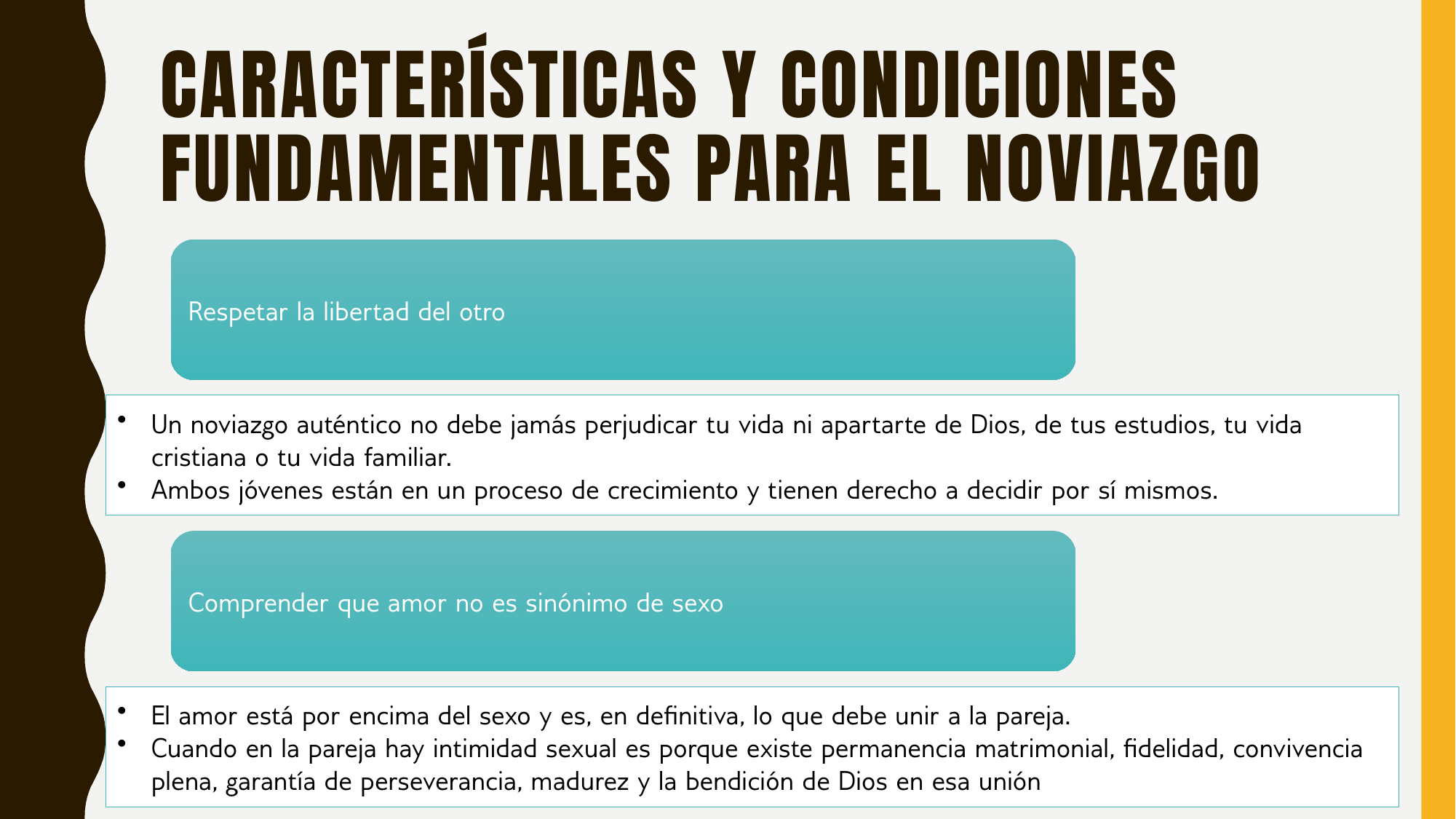

# CARACTERÍSTICAS Y CONDICIONES FUNDAMENTALES PARA EL NOVIAZGO
Respetar la libertad del otro
Comprender que amor no es sinónimo de sexo
Un noviazgo auténtico no debe jamás perjudicar tu vida ni apartarte de Dios, de tus estudios, tu vida cristiana o tu vida familiar.
Ambos jóvenes están en un proceso de crecimiento y tienen derecho a decidir por sí mismos.
El amor está por encima del sexo y es, en definitiva, lo que debe unir a la pareja.
Cuando en la pareja hay intimidad sexual es porque existe permanencia matrimonial, fidelidad, convivencia plena, garantía de perseverancia, madurez y la bendición de Dios en esa unión